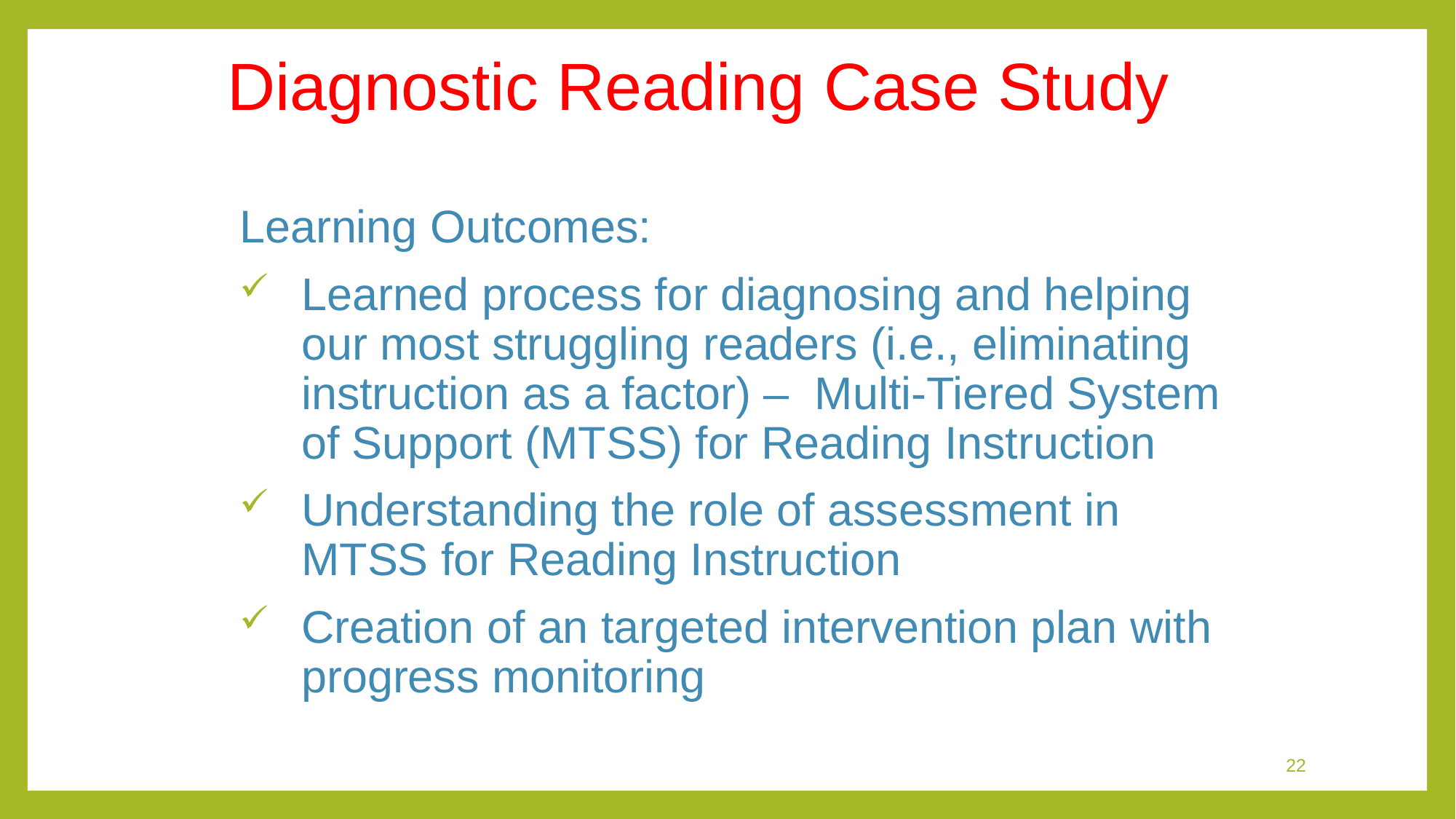

# Diagnostic Reading Case Study

Learning Outcomes:
Learned process for diagnosing and helping our most struggling readers (i.e., eliminating instruction as a factor) –  Multi-Tiered System of Support (MTSS) for Reading Instruction
Understanding the role of assessment in MTSS for Reading Instruction
Creation of an targeted intervention plan with progress monitoring

22